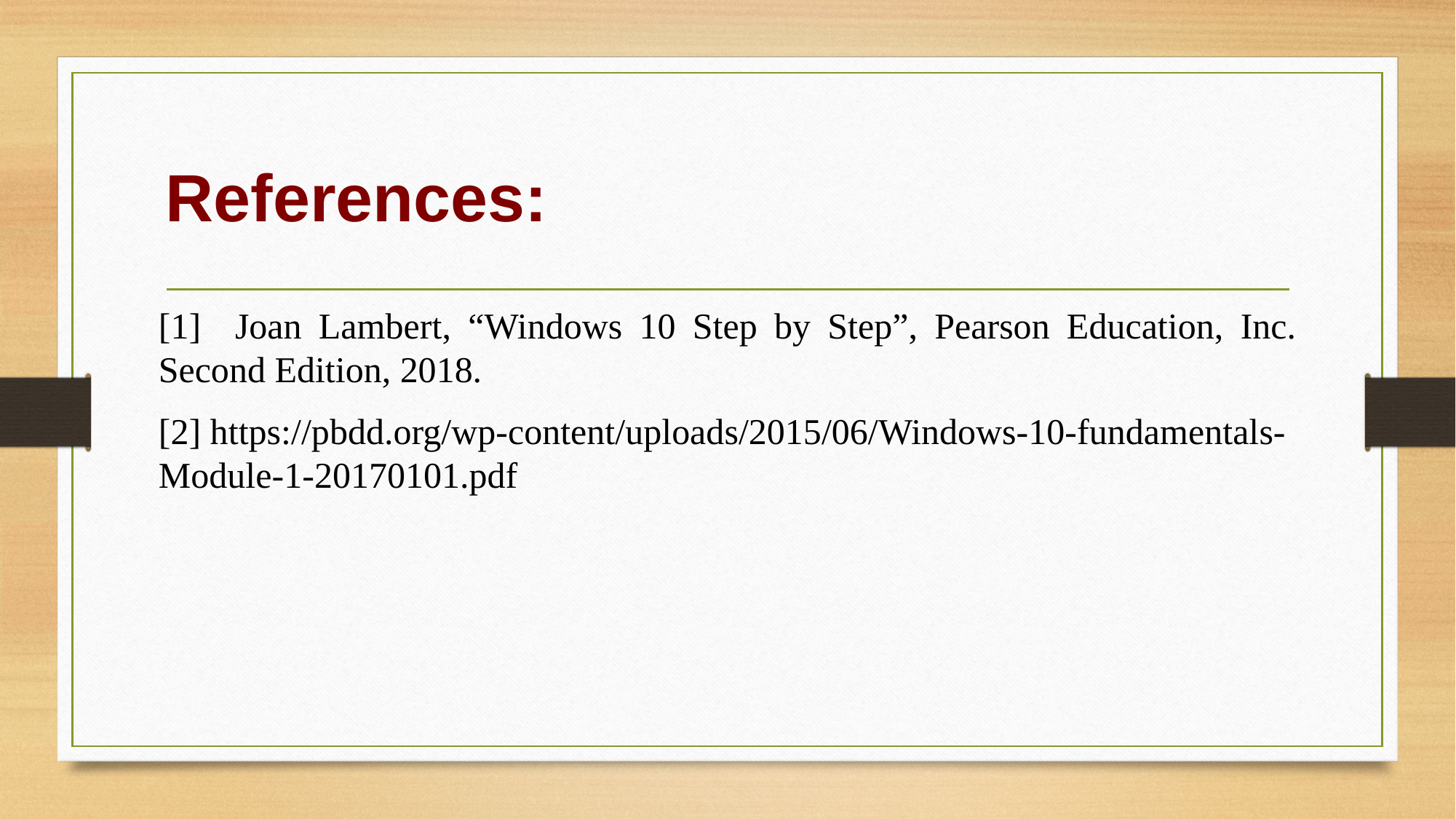

# References:
[1]  Joan Lambert, “Windows 10 Step by Step”, Pearson Education, Inc. Second Edition, 2018.
[2] https://pbdd.org/wp-content/uploads/2015/06/Windows-10-fundamentals-Module-1-20170101.pdf